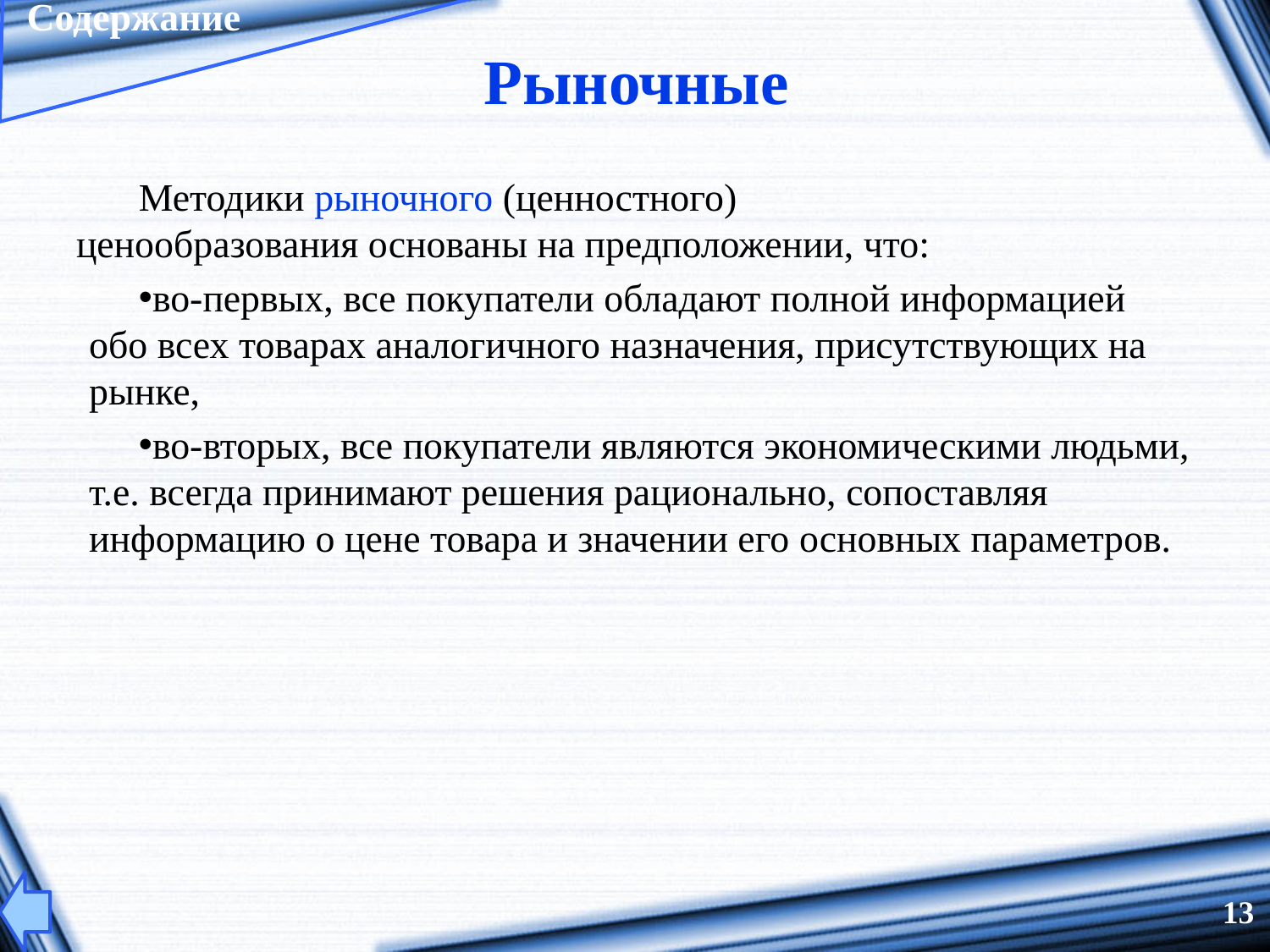

# Рыночные

Содержание
Методики рыночного (ценностного) ценообразования основаны на предположении, что:
во-первых, все покупатели обладают полной информацией обо всех товарах аналогичного назначения, присутствующих на рынке,
во-вторых, все покупатели являются экономическими людьми, т.е. всегда принимают решения рационально, сопоставляя информацию о цене товара и значении его основных параметров.
13